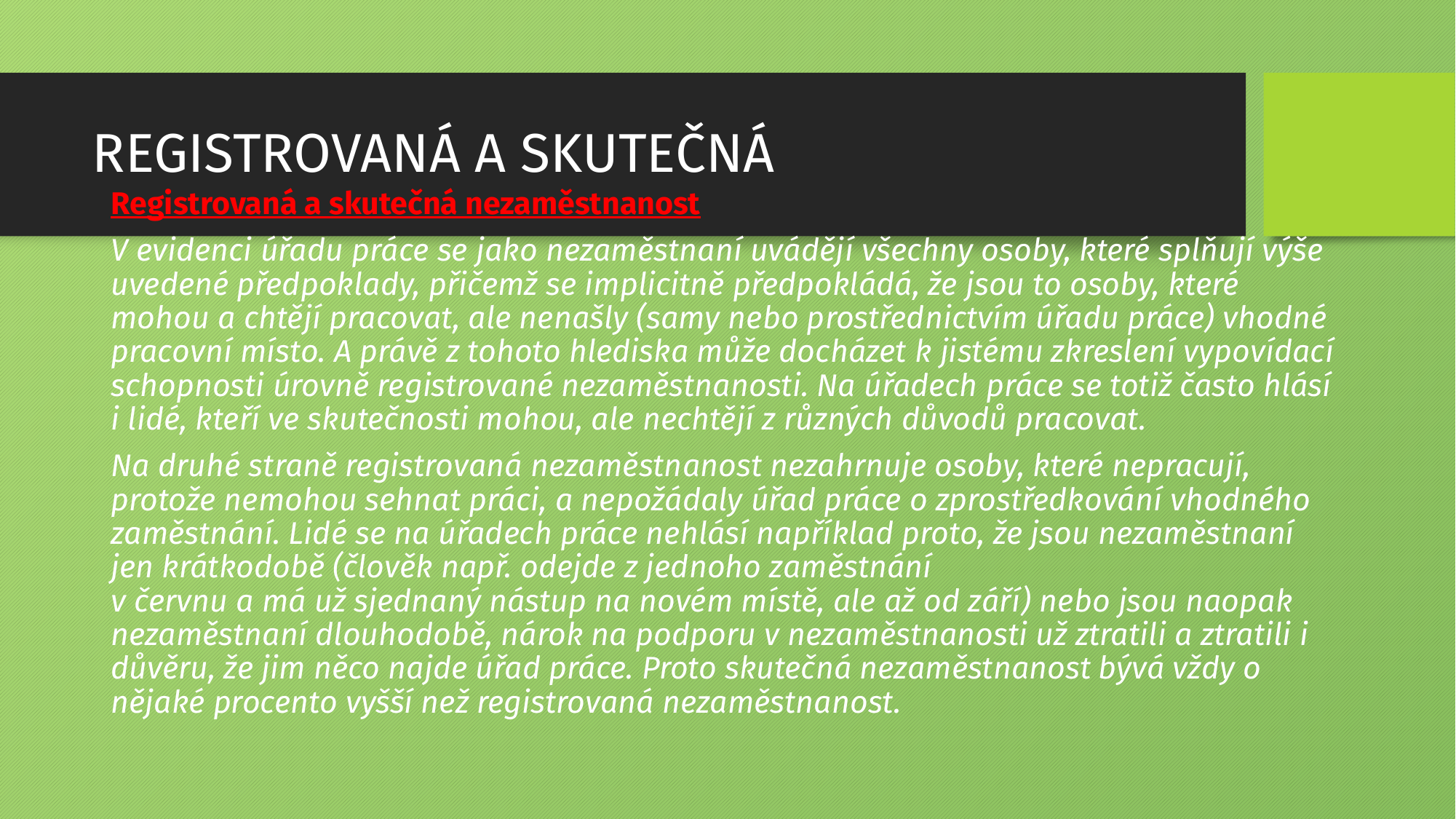

# REGISTROVANÁ A SKUTEČNÁ
Registrovaná a skutečná nezaměstnanost
V evidenci úřadu práce se jako nezaměstnaní uvádějí všechny osoby, které splňují výše uvedené předpoklady, přičemž se implicitně předpokládá, že jsou to osoby, které mohou a chtějí pracovat, ale nenašly (samy nebo prostřednictvím úřadu práce) vhodné pracovní místo. A právě z tohoto hlediska může docházet k jistému zkreslení vypovídací schopnosti úrovně registrované nezaměstnanosti. Na úřadech práce se totiž často hlásí i lidé, kteří ve skutečnosti mohou, ale nechtějí z různých důvodů pracovat.
Na druhé straně registrovaná nezaměstnanost nezahrnuje osoby, které nepracují, protože nemohou sehnat práci, a nepožádaly úřad práce o zprostředkování vhodného zaměstnání. Lidé se na úřadech práce nehlásí například proto, že jsou nezaměstnaní jen krátkodobě (člověk např. odejde z jednoho zaměstnání
v červnu a má už sjednaný nástup na novém místě, ale až od září) nebo jsou naopak nezaměstnaní dlouhodobě, nárok na podporu v nezaměstnanosti už ztratili a ztratili i důvěru, že jim něco najde úřad práce. Proto skutečná nezaměstnanost bývá vždy o nějaké procento vyšší než registrovaná nezaměstnanost.